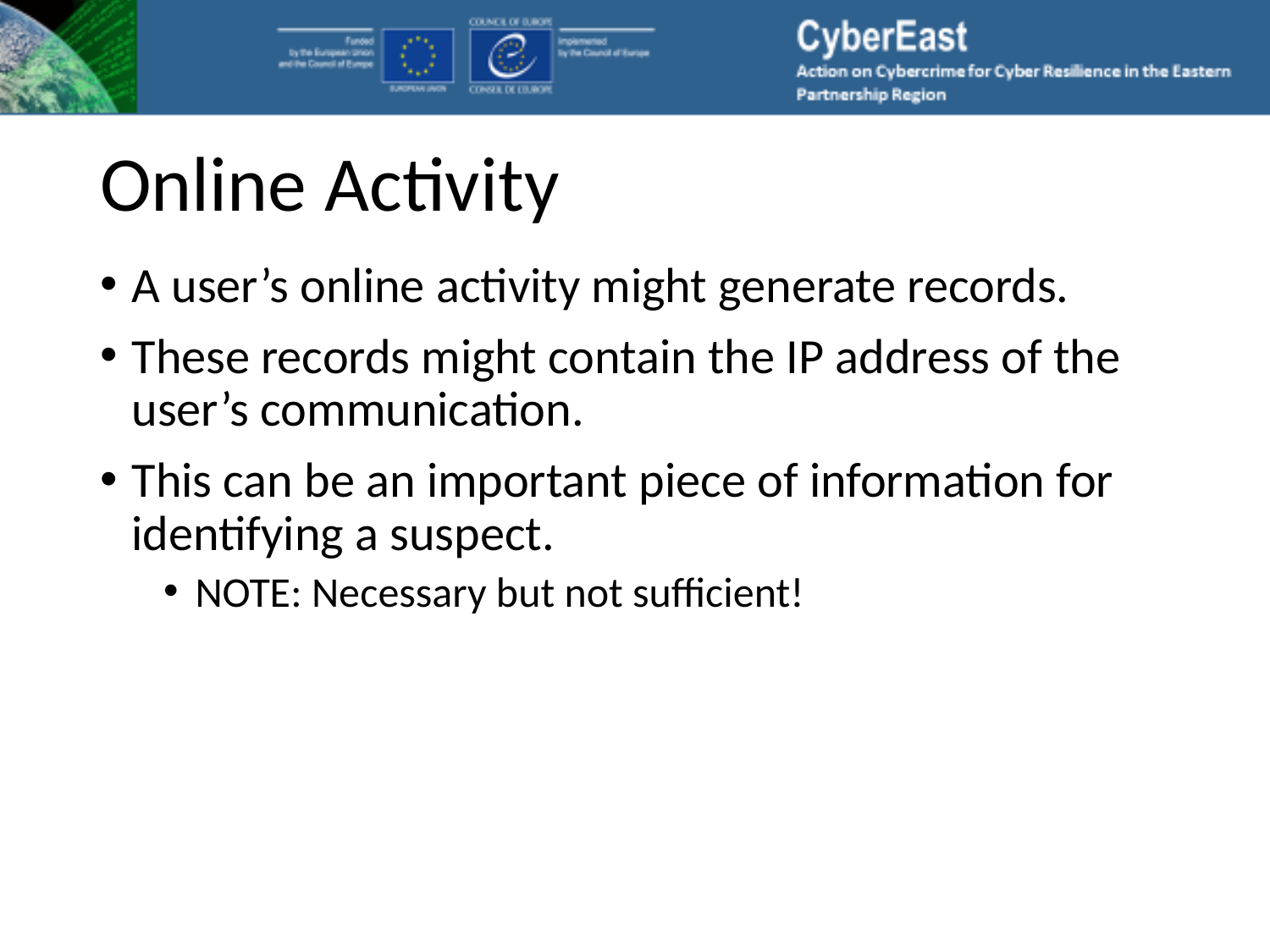

# Online Activity
A user’s online activity might generate records.
These records might contain the IP address of the user’s communication.
This can be an important piece of information for identifying a suspect.
NOTE: Necessary but not sufficient!